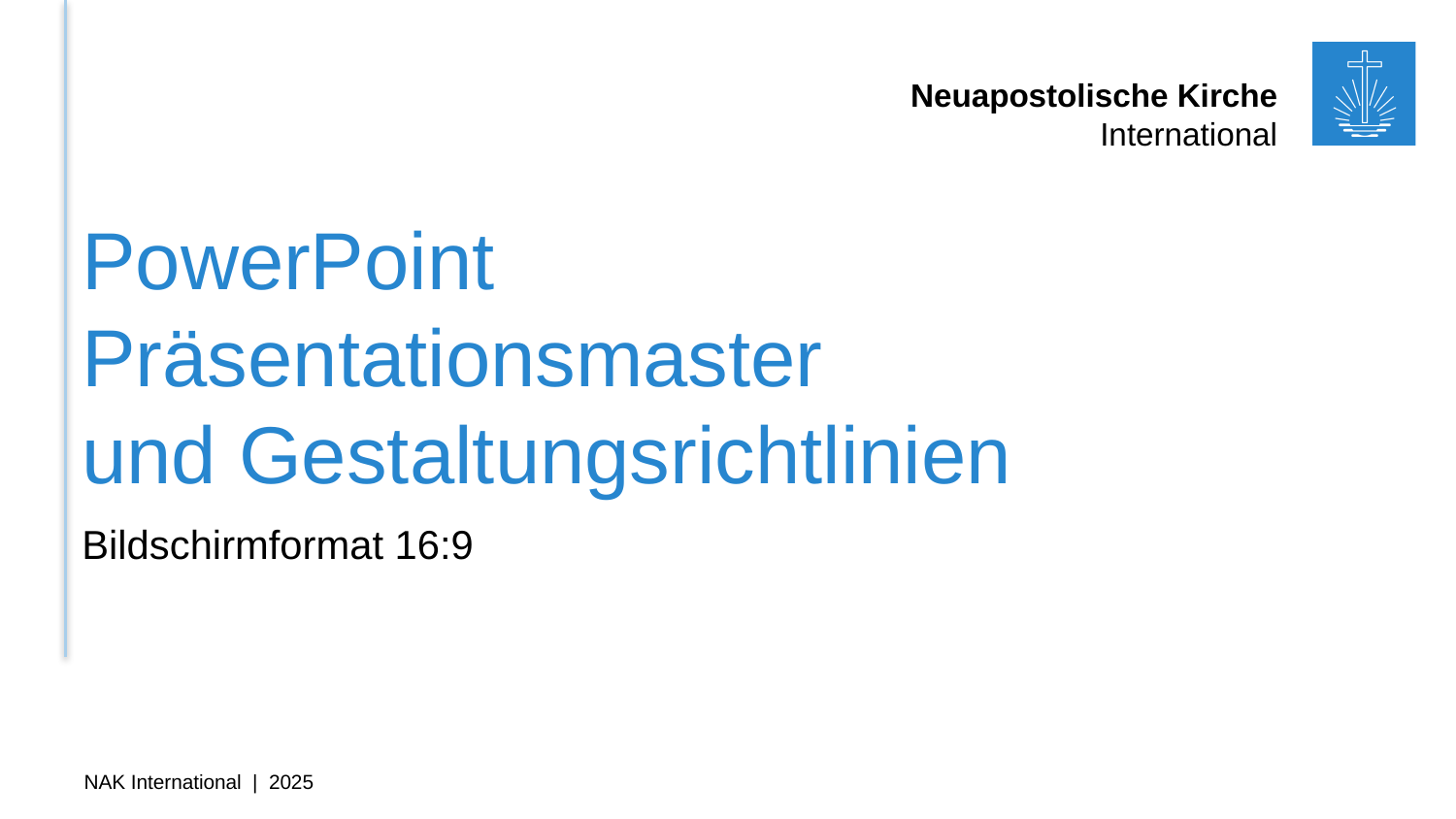

# PowerPoint Präsentationsmaster und Gestaltungsrichtlinien
Bildschirmformat 16:9